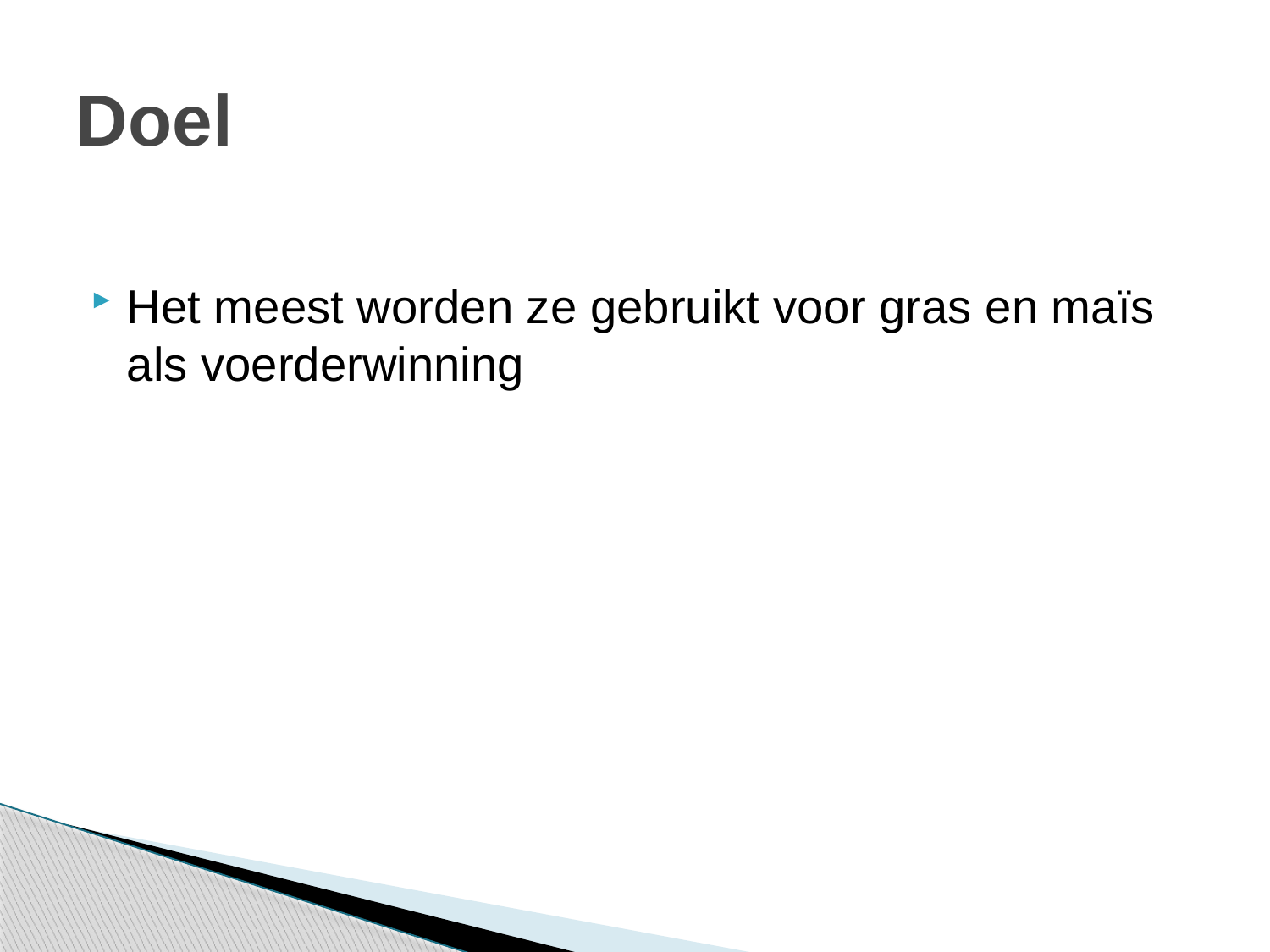

# Doel

Het meest worden ze gebruikt voor gras en maïs als voerderwinning